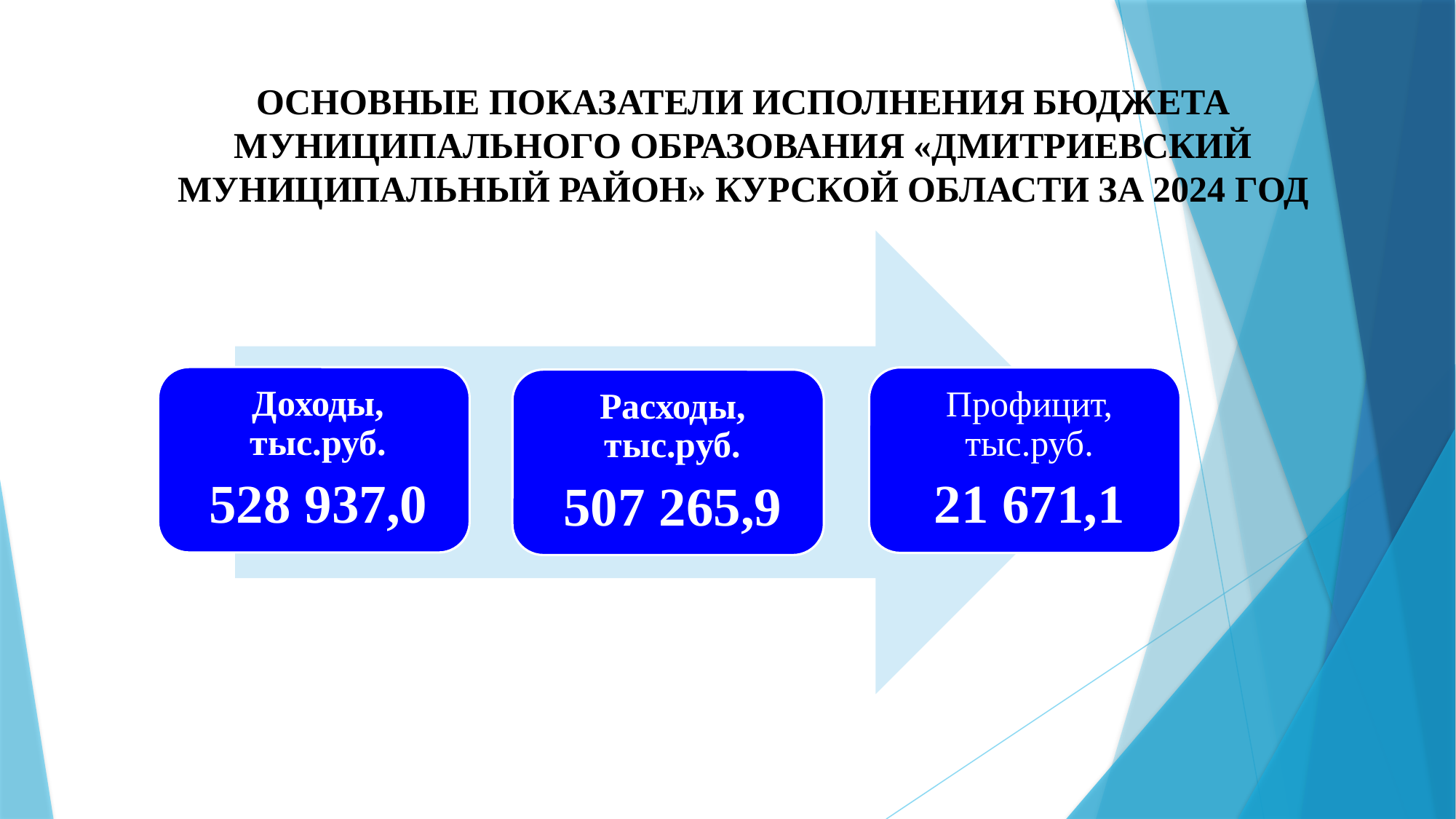

# ОСНОВНЫЕ ПОКАЗАТЕЛИ ИСПОЛНЕНИЯ БЮДЖЕТА МУНИЦИПАЛЬНОГО ОБРАЗОВАНИЯ «ДМИТРИЕВСКИЙ  МУНИЦИПАЛЬНЫЙ РАЙОН» КУРСКОЙ ОБЛАСТИ ЗА 2024 ГОД
Доходы, тыс.руб.
528 937,0
Расходы, тыс.руб.
507 265,9
Профицит, тыс.руб.
21 671,1